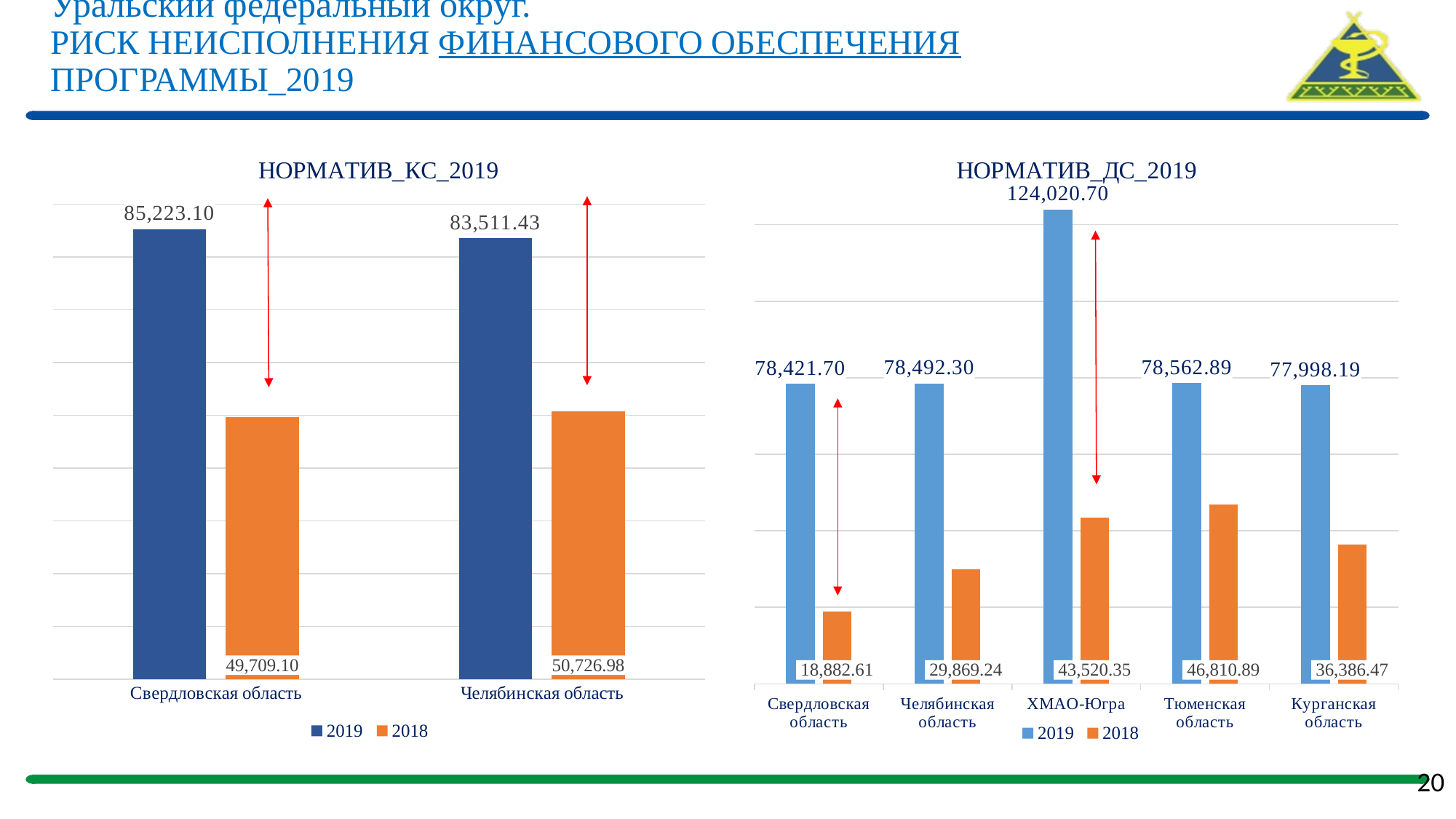

# Уральский федеральный округ. РИСК НЕИСПОЛНЕНИЯ ФИНАНСОВОГО ОБЕСПЕЧЕНИЯ ПРОГРАММЫ_2019

### Chart: НОРМАТИВ_КС_2019

| Category | 2019 | 2018 |
|---|---|---|
| Свердловская область | 85223.1 | 49709.1 |
| Челябинская область | 83511.43 | 50726.98 |

### Chart: НОРМАТИВ_ДС_2019

| Category | 2019 | 2018 |
|---|---|---|
| Свердловская область | 78421.7 | 18882.61 |
| Челябинская область | 78492.3 | 29869.24 |
| ХМАО-Югра | 124020.7 | 43520.35 |
| Тюменская область | 78562.89 | 46810.89 |
| Курганская область | 77998.19 | 36386.47 |
20